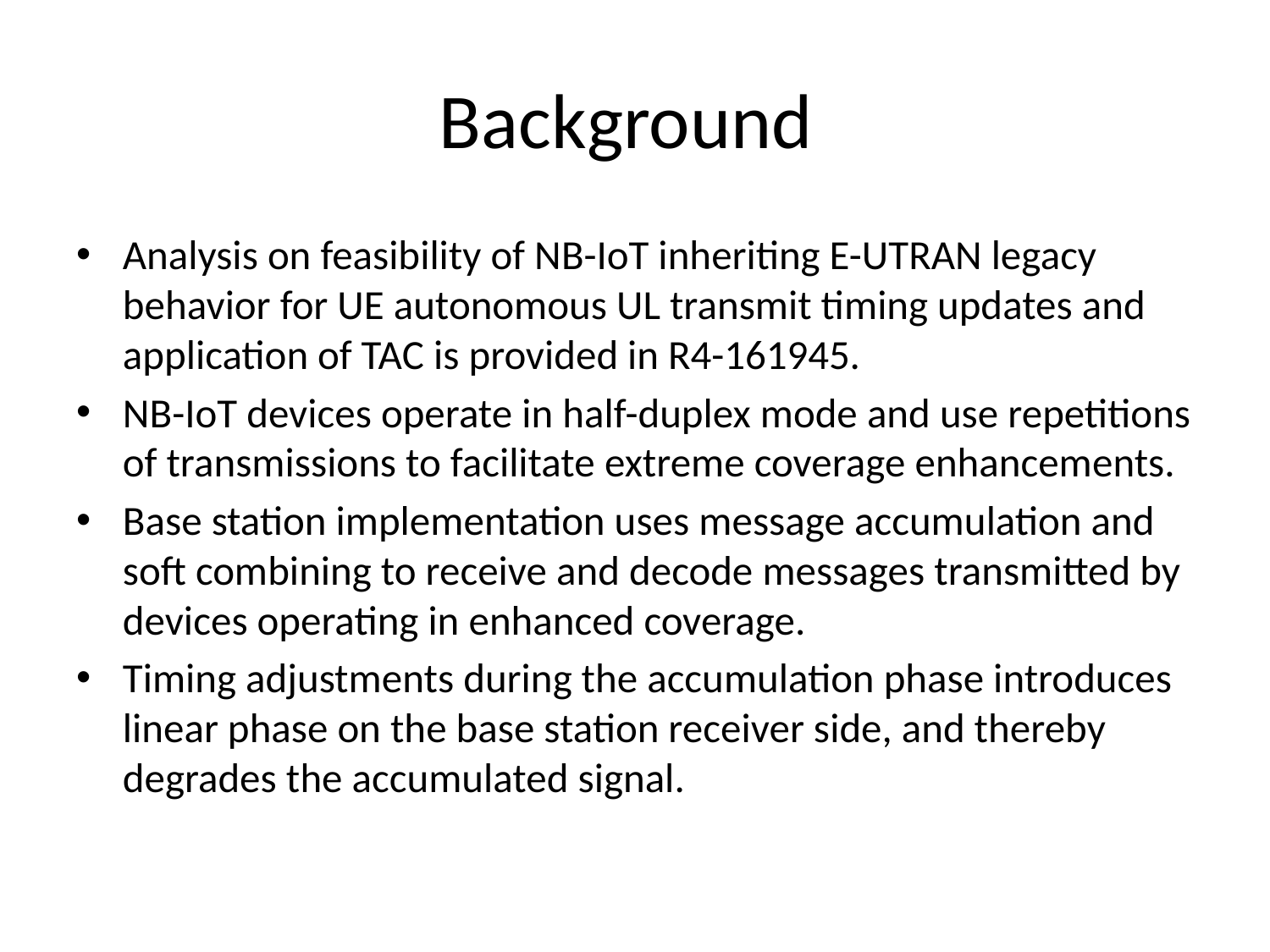

# Background
Analysis on feasibility of NB-IoT inheriting E-UTRAN legacy behavior for UE autonomous UL transmit timing updates and application of TAC is provided in R4-161945.
NB-IoT devices operate in half-duplex mode and use repetitions of transmissions to facilitate extreme coverage enhancements.
Base station implementation uses message accumulation and soft combining to receive and decode messages transmitted by devices operating in enhanced coverage.
Timing adjustments during the accumulation phase introduces linear phase on the base station receiver side, and thereby degrades the accumulated signal.